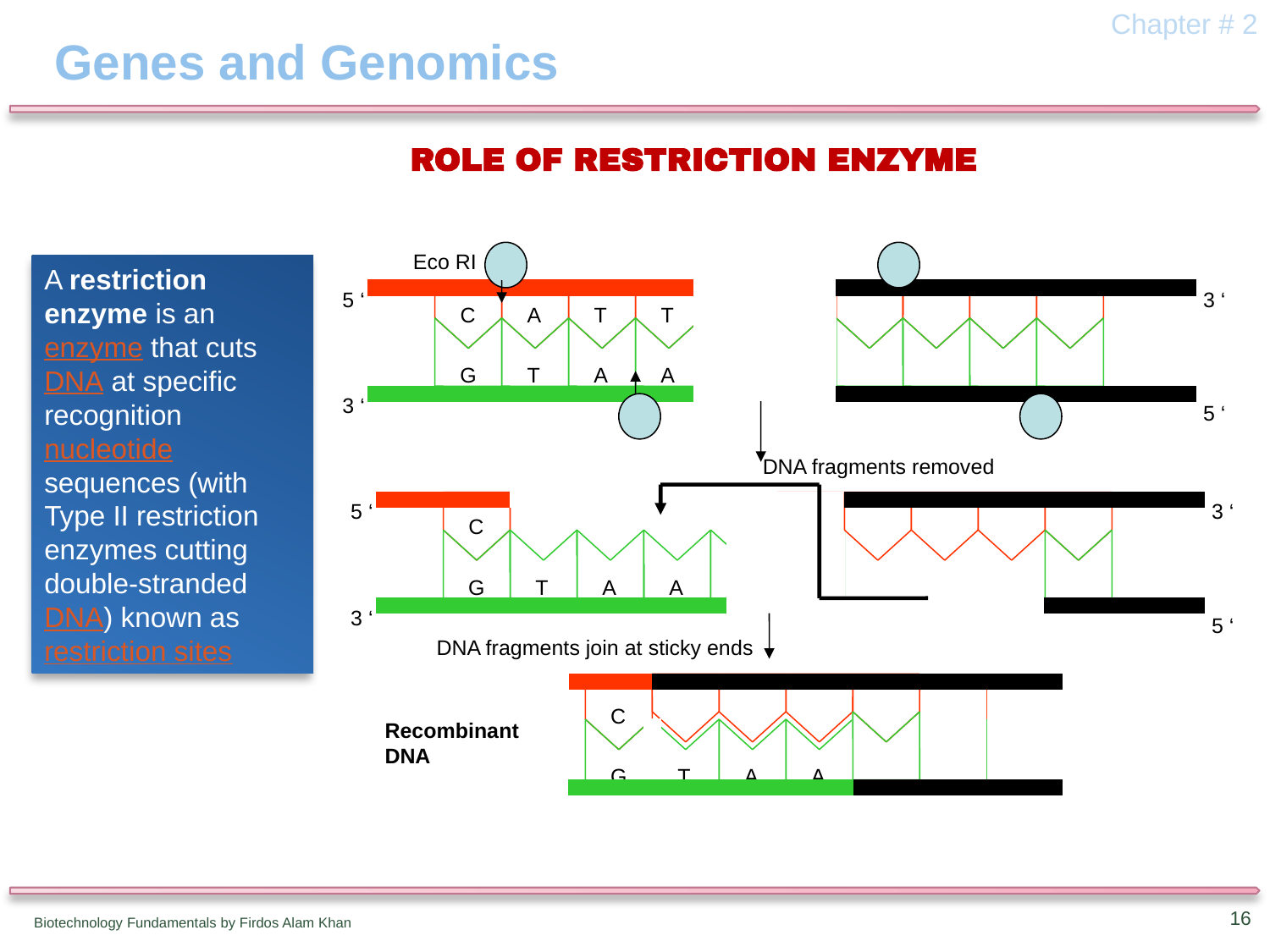

Chapter # 2
# Genes and Genomics

Role of restriction enzyme
Eco RI

5 ‘

C

A

T

T

C

C

3 ‘

G

T

A

A

G

G

3 ‘
5 ‘

DNA fragments removed

5 ‘

C

C

3 ‘

G

T

A

A

G

G

3 ‘

5 ‘

DNA fragments join at sticky ends

5 ‘

C

G

T

A

A

G

3 ‘

C

G

Recombinant
DNA

A restriction enzyme is an enzyme that cuts DNA at specific recognition nucleotide sequences (with Type II restriction enzymes cutting double-stranded DNA) known as restriction sites

16
Biotechnology Fundamentals by Firdos Alam Khan